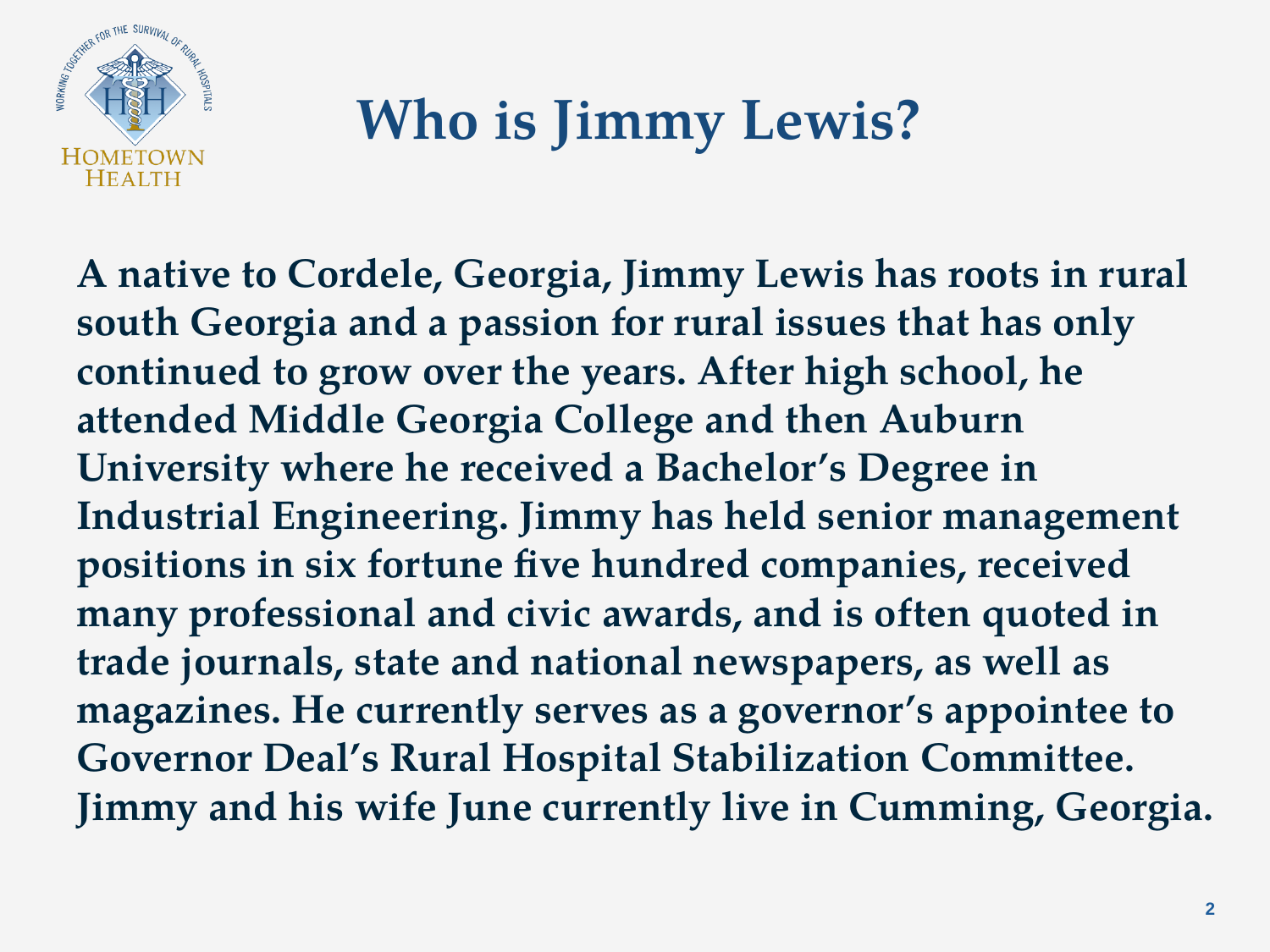

# Who is Jimmy Lewis?

A native to Cordele, Georgia, Jimmy Lewis has roots in rural south Georgia and a passion for rural issues that has only continued to grow over the years. After high school, he attended Middle Georgia College and then Auburn University where he received a Bachelor’s Degree in Industrial Engineering. Jimmy has held senior management positions in six fortune five hundred companies, received many professional and civic awards, and is often quoted in trade journals, state and national newspapers, as well as magazines. He currently serves as a governor’s appointee to Governor Deal’s Rural Hospital Stabilization Committee. Jimmy and his wife June currently live in Cumming, Georgia.

2